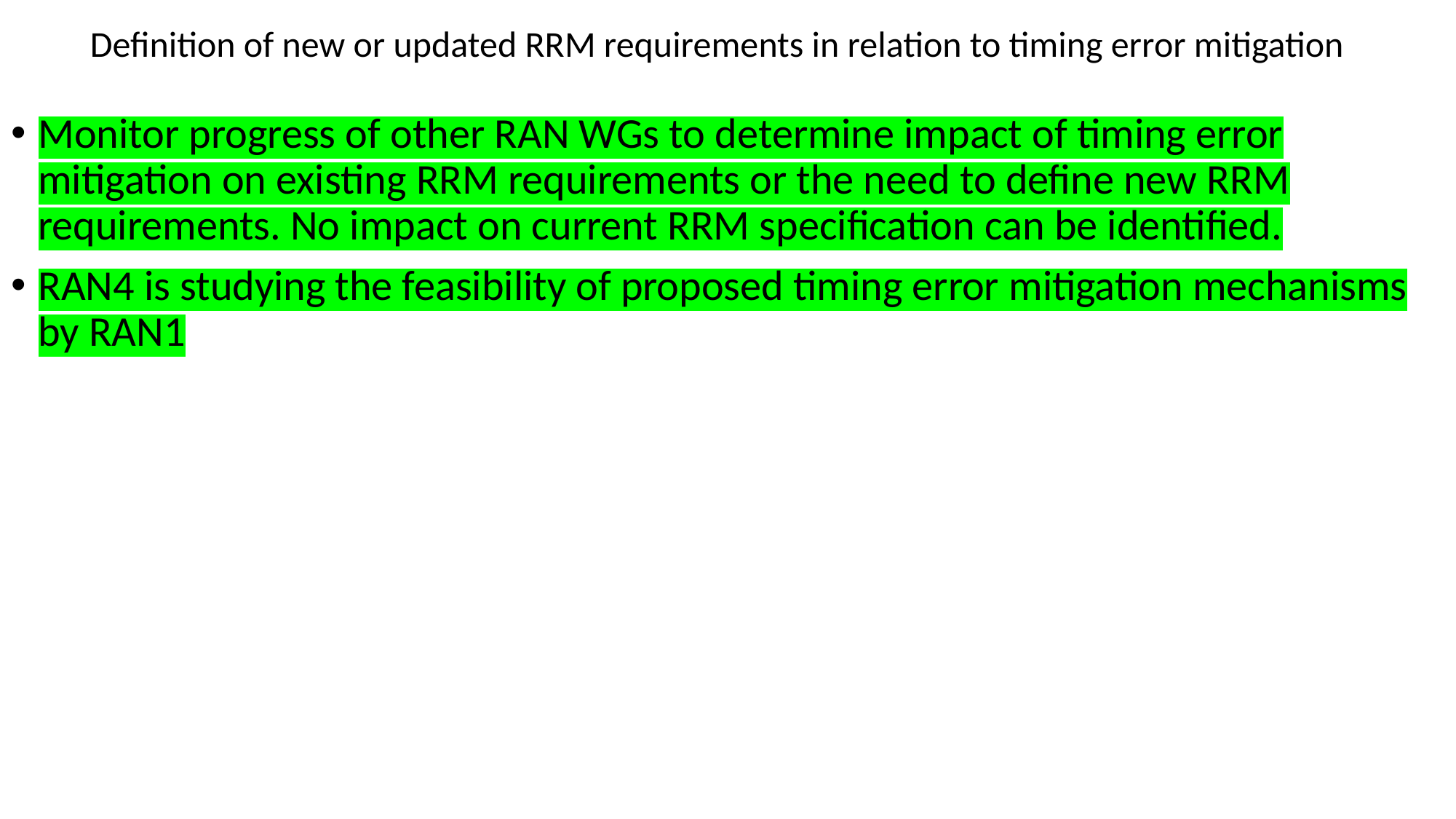

# Definition of new or updated RRM requirements in relation to timing error mitigation
Monitor progress of other RAN WGs to determine impact of timing error mitigation on existing RRM requirements or the need to define new RRM requirements. No impact on current RRM specification can be identified.
RAN4 is studying the feasibility of proposed timing error mitigation mechanisms by RAN1